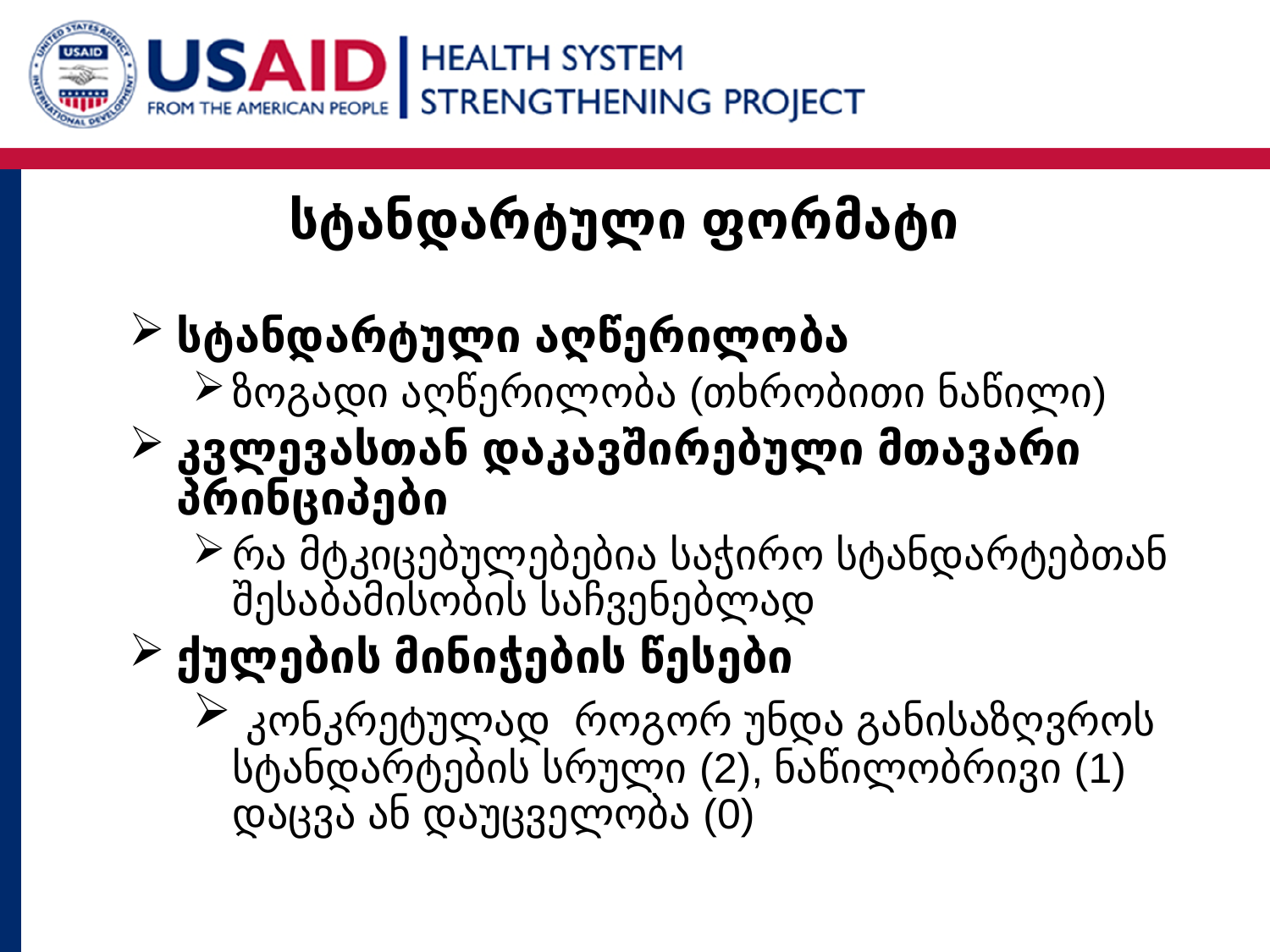

# სტანდარტული ფორმატი
სტანდარტული აღწერილობა
ზოგადი აღწერილობა (თხრობითი ნაწილი)
კვლევასთან დაკავშირებული მთავარი პრინციპები
რა მტკიცებულებებია საჭირო სტანდარტებთან შესაბამისობის საჩვენებლად
ქულების მინიჭების წესები
 კონკრეტულად  როგორ უნდა განისაზღვროს სტანდარტების სრული (2), ნაწილობრივი (1) დაცვა ან დაუცველობა (0)